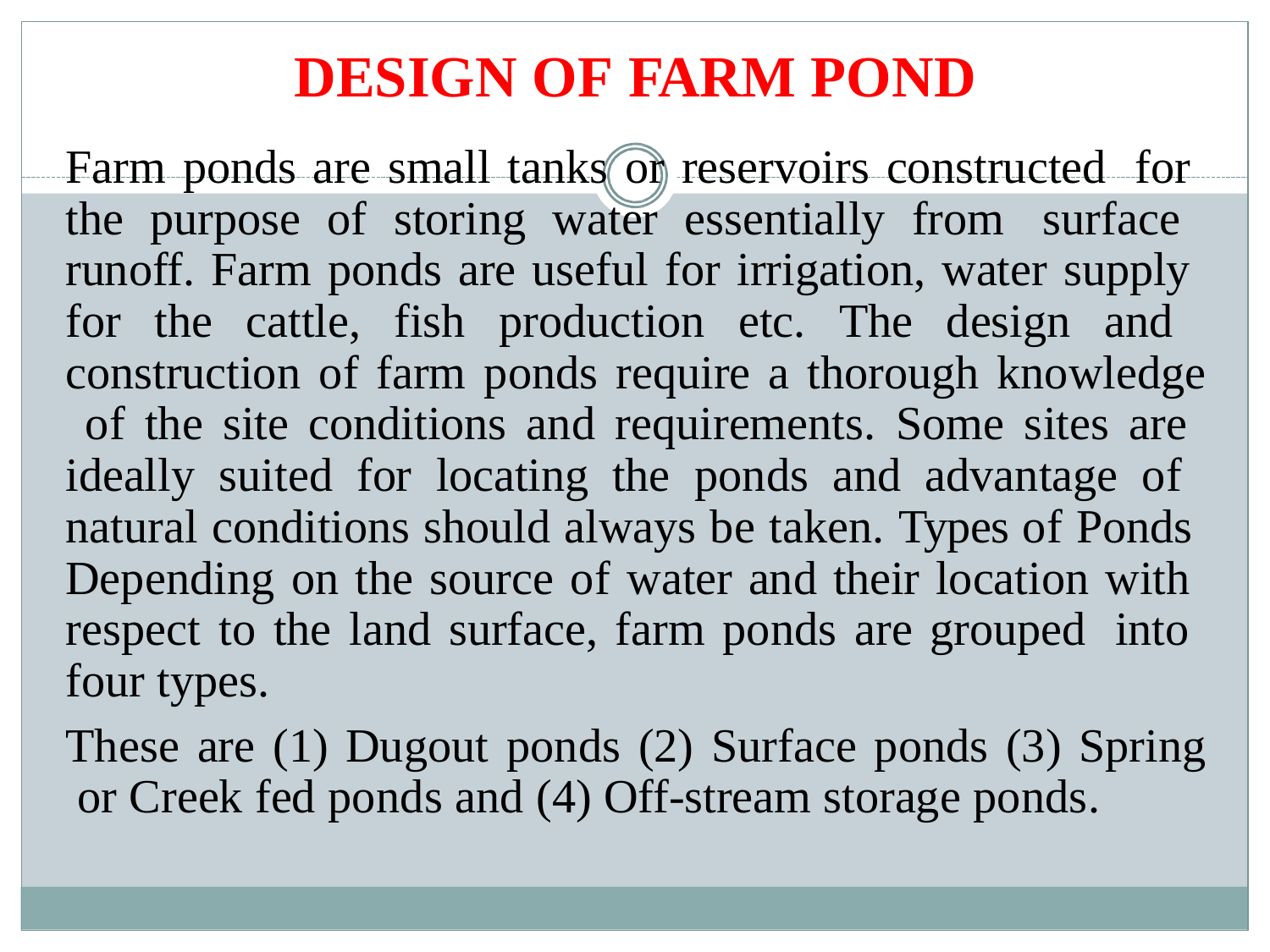

# DESIGN OF FARM POND
Farm ponds are small tanks or reservoirs constructed for  the purpose of storing water essentially from surface  runoff. Farm ponds are useful for irrigation, water supply  for the cattle, fish production etc. The design and  construction of farm ponds require a thorough knowledge  of the site conditions and requirements. Some sites are  ideally suited for locating the ponds and advantage of  natural conditions should always be taken. Types of Ponds  Depending on the source of water and their location with  respect to the land surface, farm ponds are grouped into  four types.
These are (1) Dugout ponds (2) Surface ponds (3) Spring  or Creek fed ponds and (4) Off-stream storage ponds.